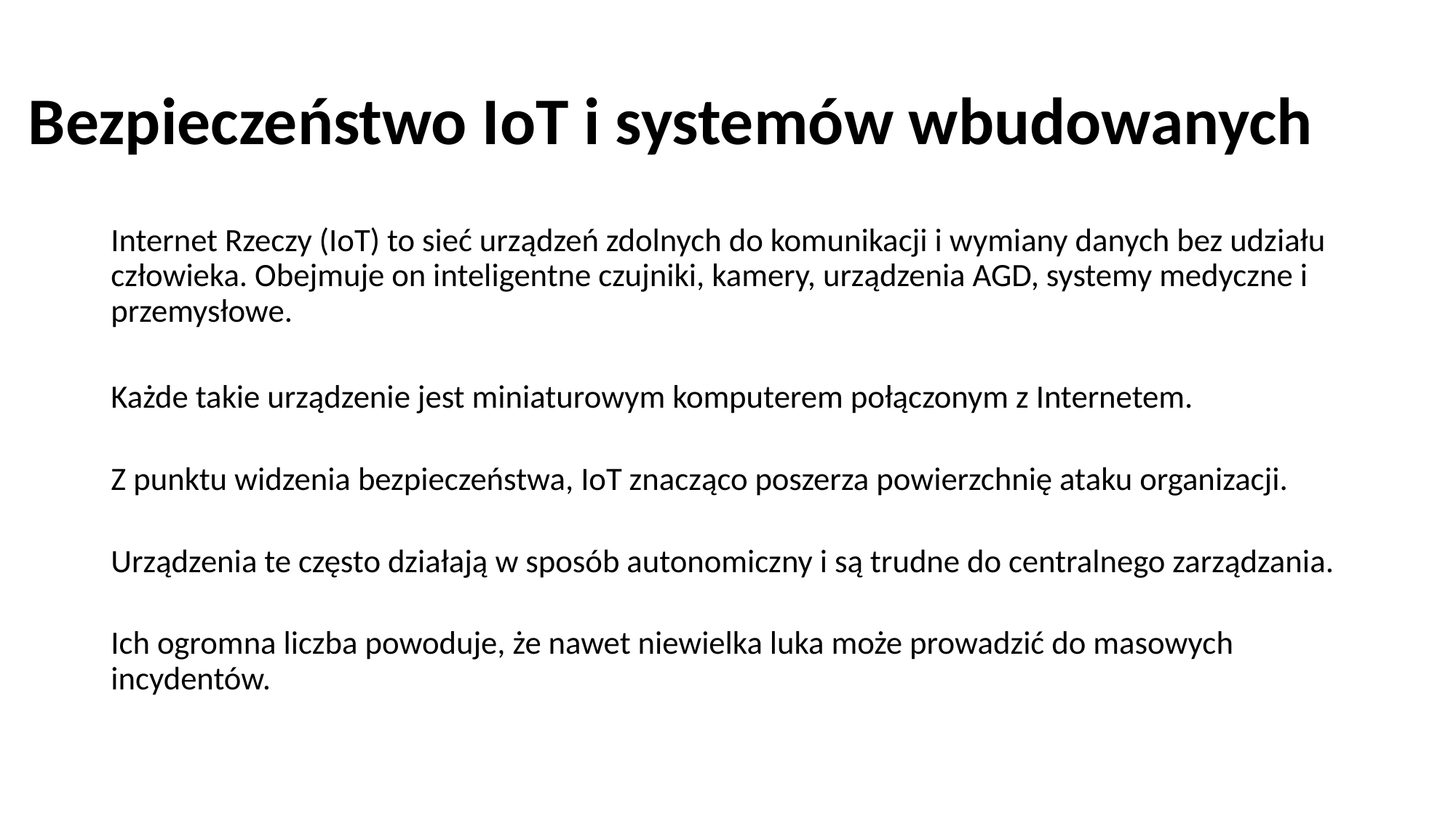

# Bezpieczeństwo IoT i systemów wbudowanych
Internet Rzeczy (IoT) to sieć urządzeń zdolnych do komunikacji i wymiany danych bez udziału człowieka. Obejmuje on inteligentne czujniki, kamery, urządzenia AGD, systemy medyczne i przemysłowe.
Każde takie urządzenie jest miniaturowym komputerem połączonym z Internetem.
Z punktu widzenia bezpieczeństwa, IoT znacząco poszerza powierzchnię ataku organizacji.
Urządzenia te często działają w sposób autonomiczny i są trudne do centralnego zarządzania.
Ich ogromna liczba powoduje, że nawet niewielka luka może prowadzić do masowych incydentów.